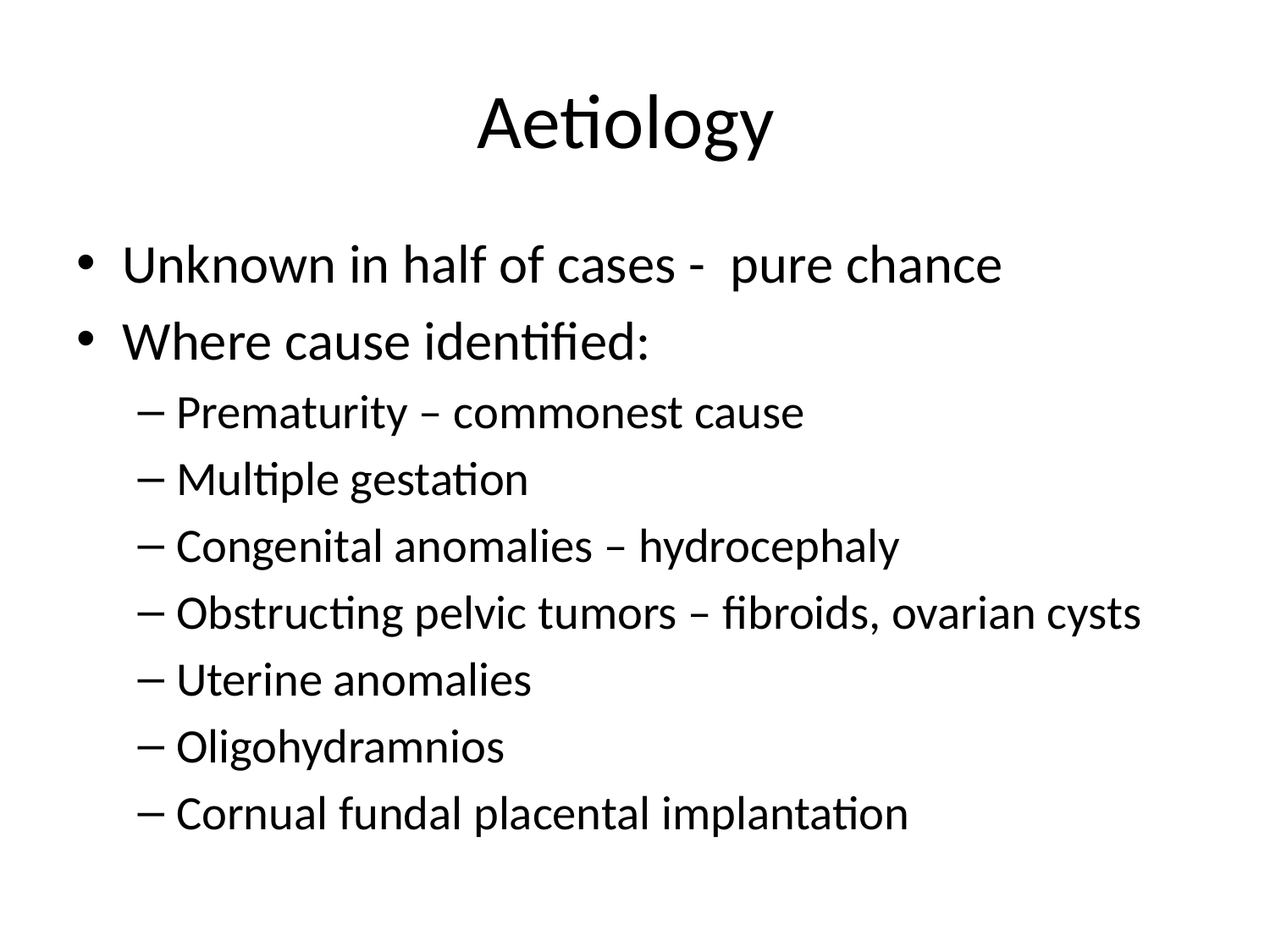

# Aetiology
Unknown in half of cases -  pure chance
Where cause identified:
Prematurity – commonest cause
Multiple gestation
Congenital anomalies – hydrocephaly
Obstructing pelvic tumors – fibroids, ovarian cysts
Uterine anomalies
Oligohydramnios
Cornual fundal placental implantation